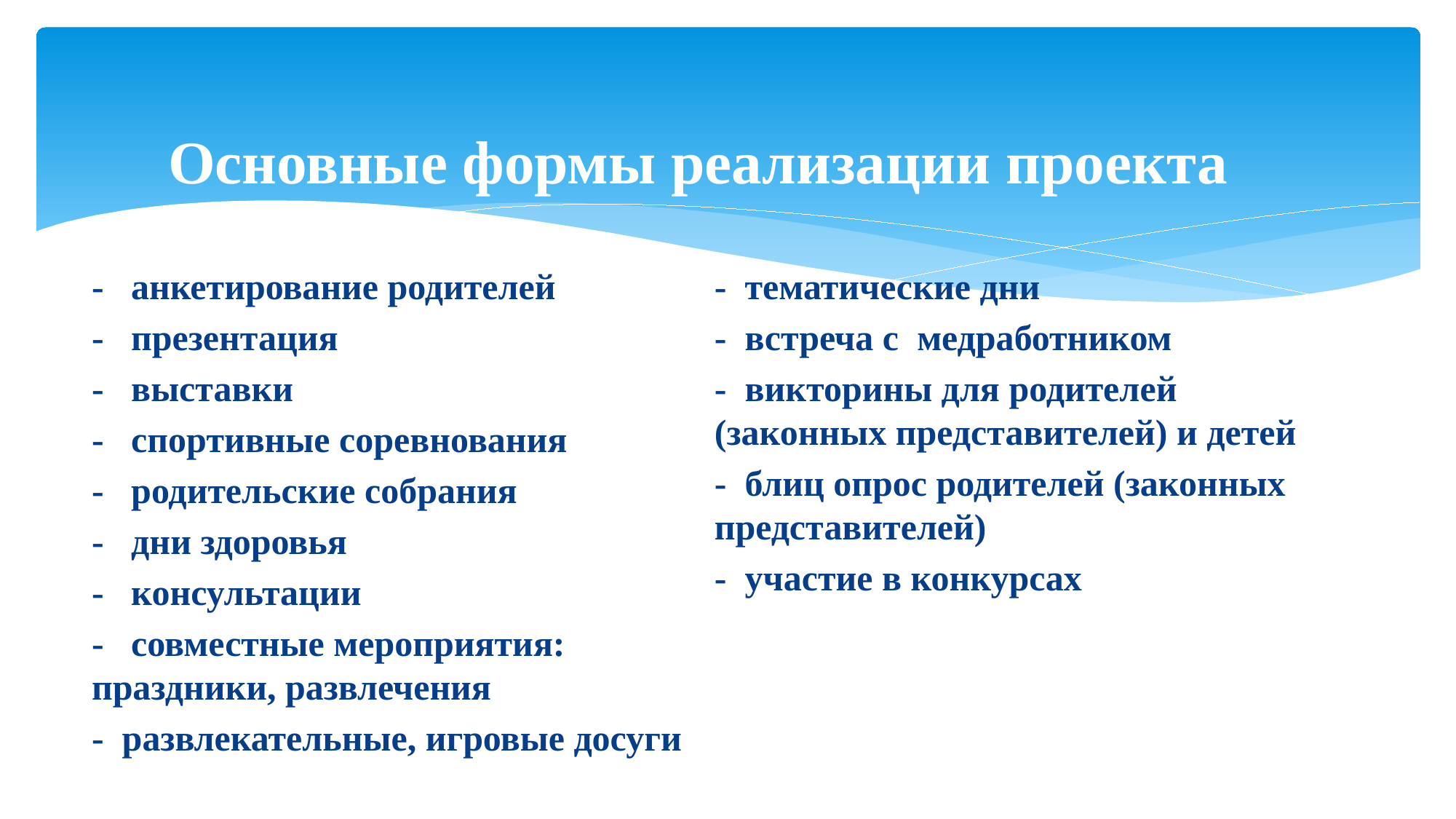

# Основные формы реализации проекта
-   анкетирование родителей
-   презентация
-   выставки
-   спортивные соревнования
-   родительские собрания
-   дни здоровья
-   консультации
-   совместные мероприятия: праздники, развлечения
-  развлекательные, игровые досуги
-  тематические дни
-  встреча с  медработником
-  викторины для родителей (законных представителей) и детей
-  блиц опрос родителей (законных представителей)
-  участие в конкурсах